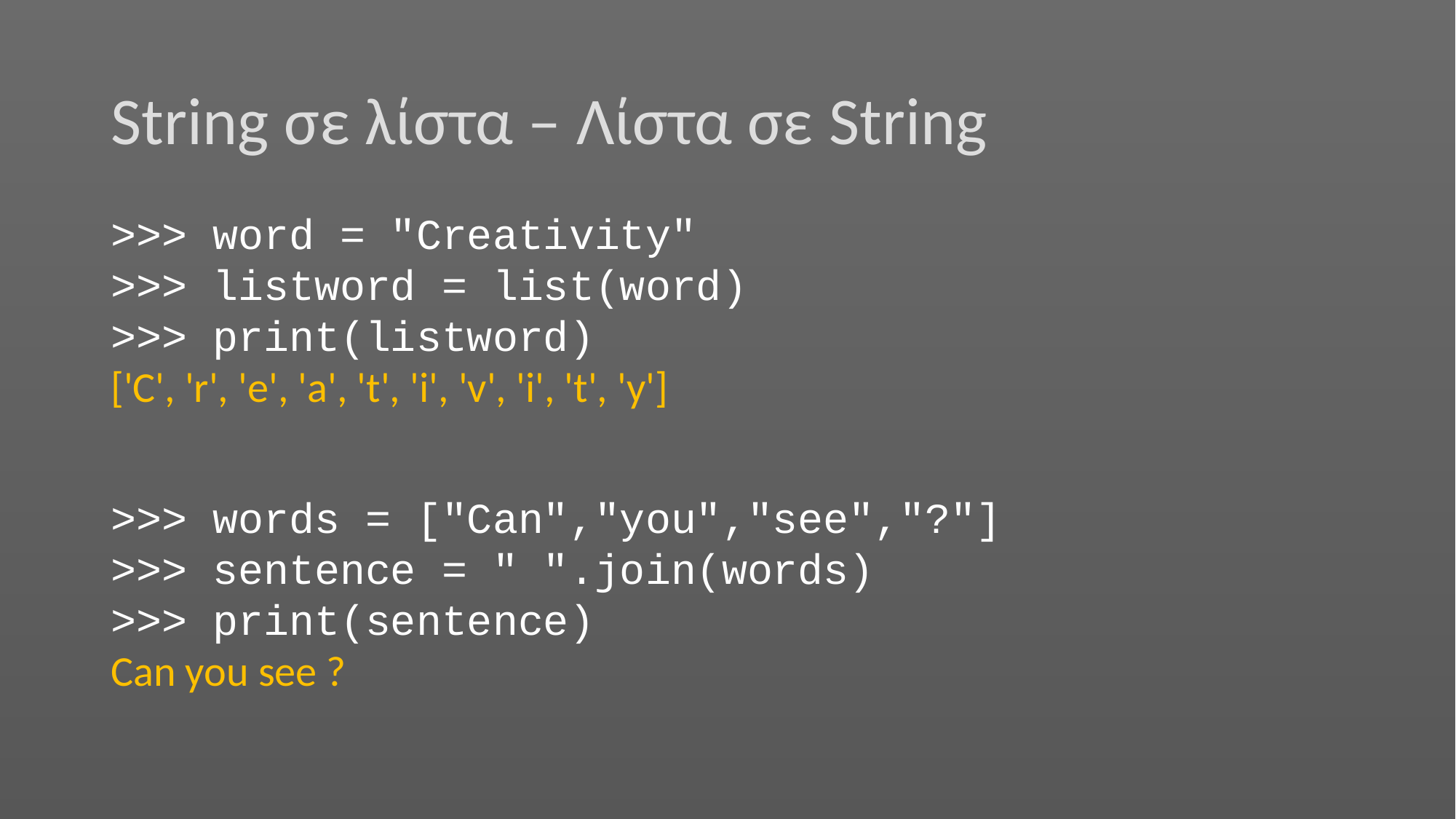

# String σε λίστα – Λίστα σε String
>>> word = "Creativity"
>>> listword = list(word)
>>> print(listword)
['C', 'r', 'e', 'a', 't', 'i', 'v', 'i', 't', 'y']
>>> words = ["Can","you","see","?"]
>>> sentence = " ".join(words)
>>> print(sentence)
Can you see ?